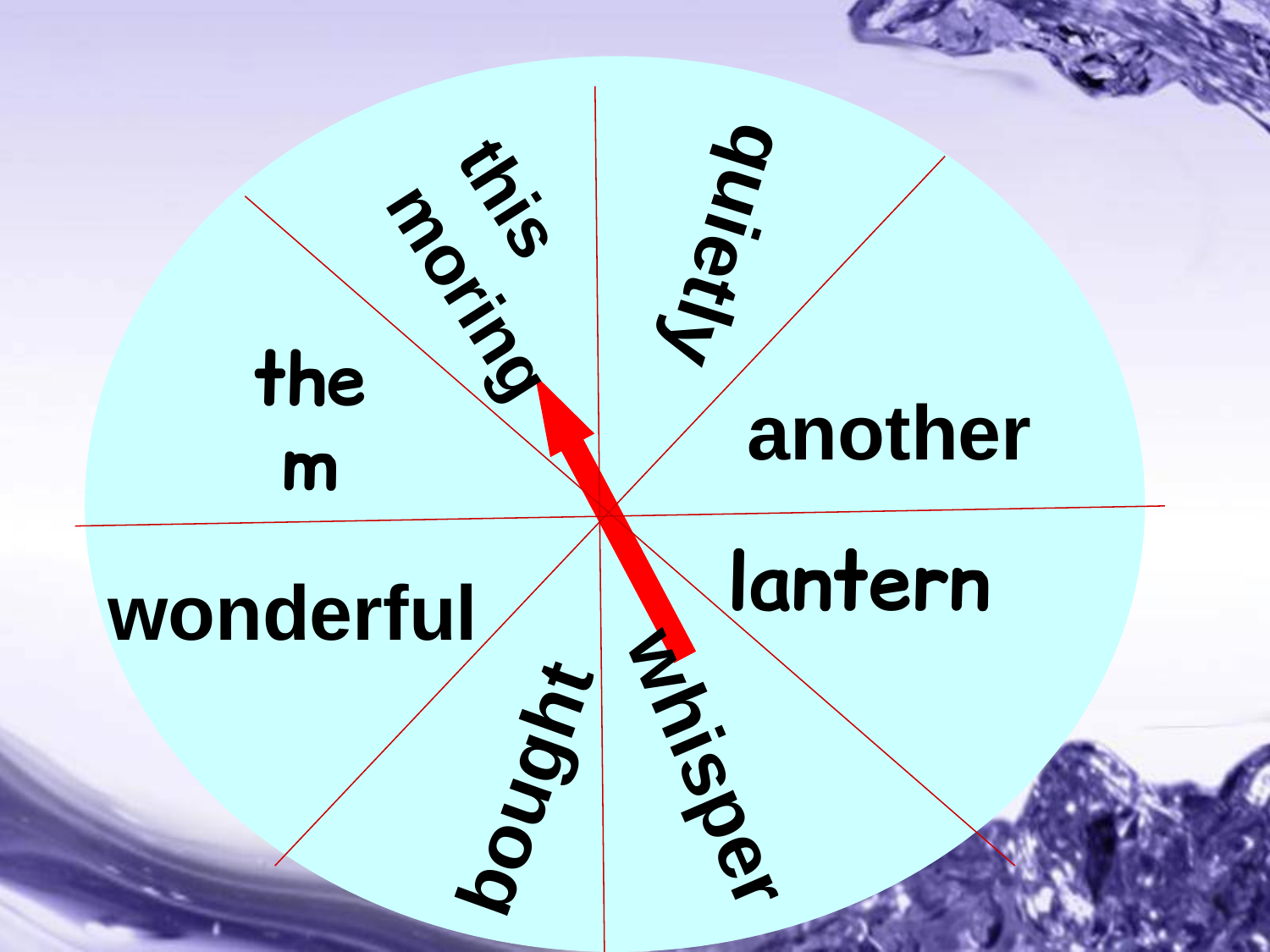

quietly
this moring

them

another

lantern
wonderful
whisper
bought